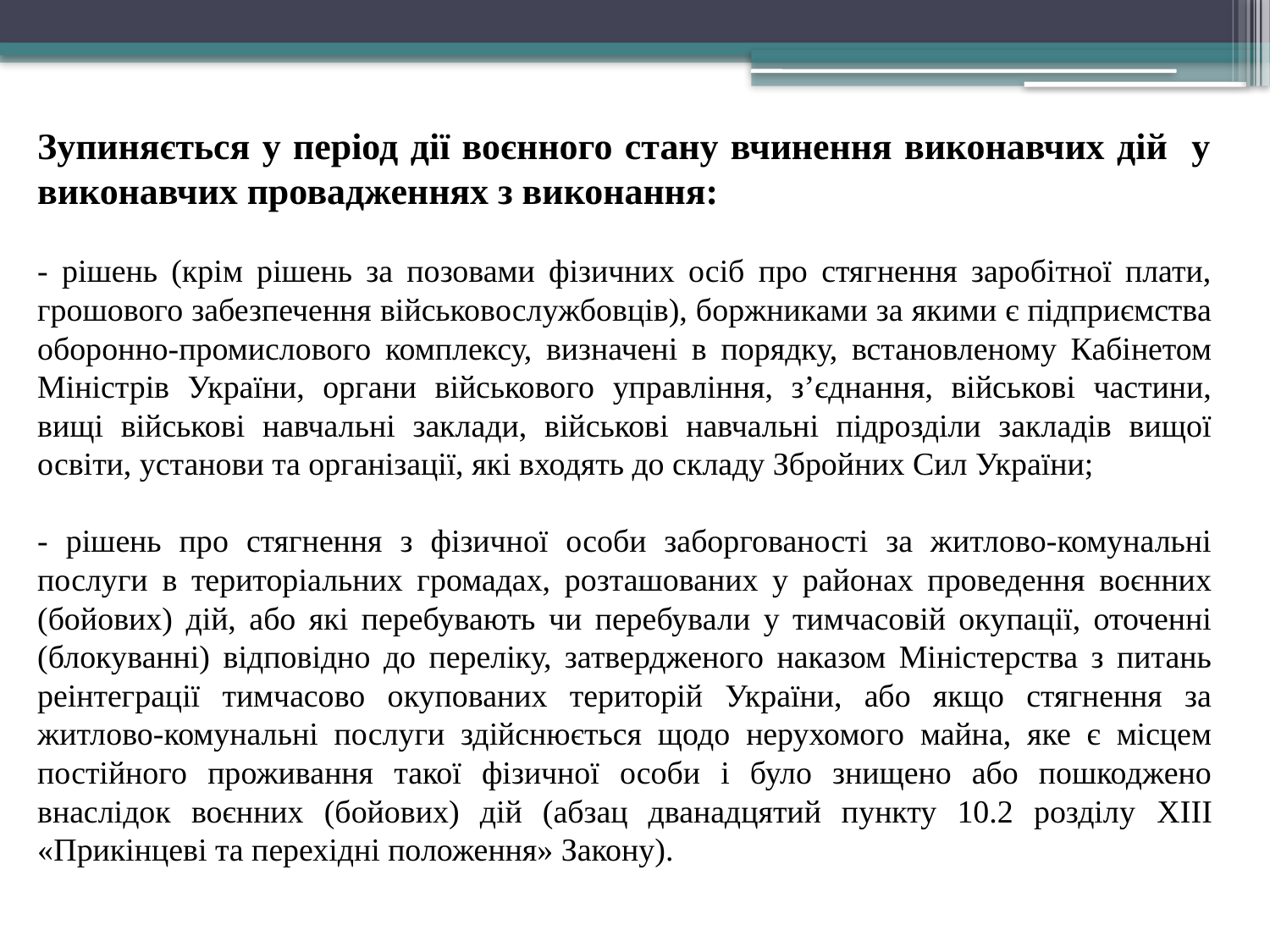

Зупиняється у період дії воєнного стану вчинення виконавчих дій  у виконавчих провадженнях з виконання:

- рішень (крім рішень за позовами фізичних осіб про стягнення заробітної плати, грошового забезпечення військовослужбовців), боржниками за якими є підприємства оборонно-промислового комплексу, визначені в порядку, встановленому Кабінетом Міністрів України, органи військового управління, з’єднання, військові частини, вищі військові навчальні заклади, військові навчальні підрозділи закладів вищої освіти, установи та організації, які входять до складу Збройних Сил України;

- рішень про стягнення з фізичної особи заборгованості за житлово-комунальні послуги в територіальних громадах, розташованих у районах проведення воєнних (бойових) дій, або які перебувають чи перебували у тимчасовій окупації, оточенні (блокуванні) відповідно до переліку, затвердженого наказом Міністерства з питань реінтеграції тимчасово окупованих територій України, або якщо стягнення за житлово-комунальні послуги здійснюється щодо нерухомого майна, яке є місцем постійного проживання такої фізичної особи і було знищено або пошкоджено внаслідок воєнних (бойових) дій (абзац дванадцятий пункту 10.2 розділу XIII «Прикінцеві та перехідні положення» Закону).